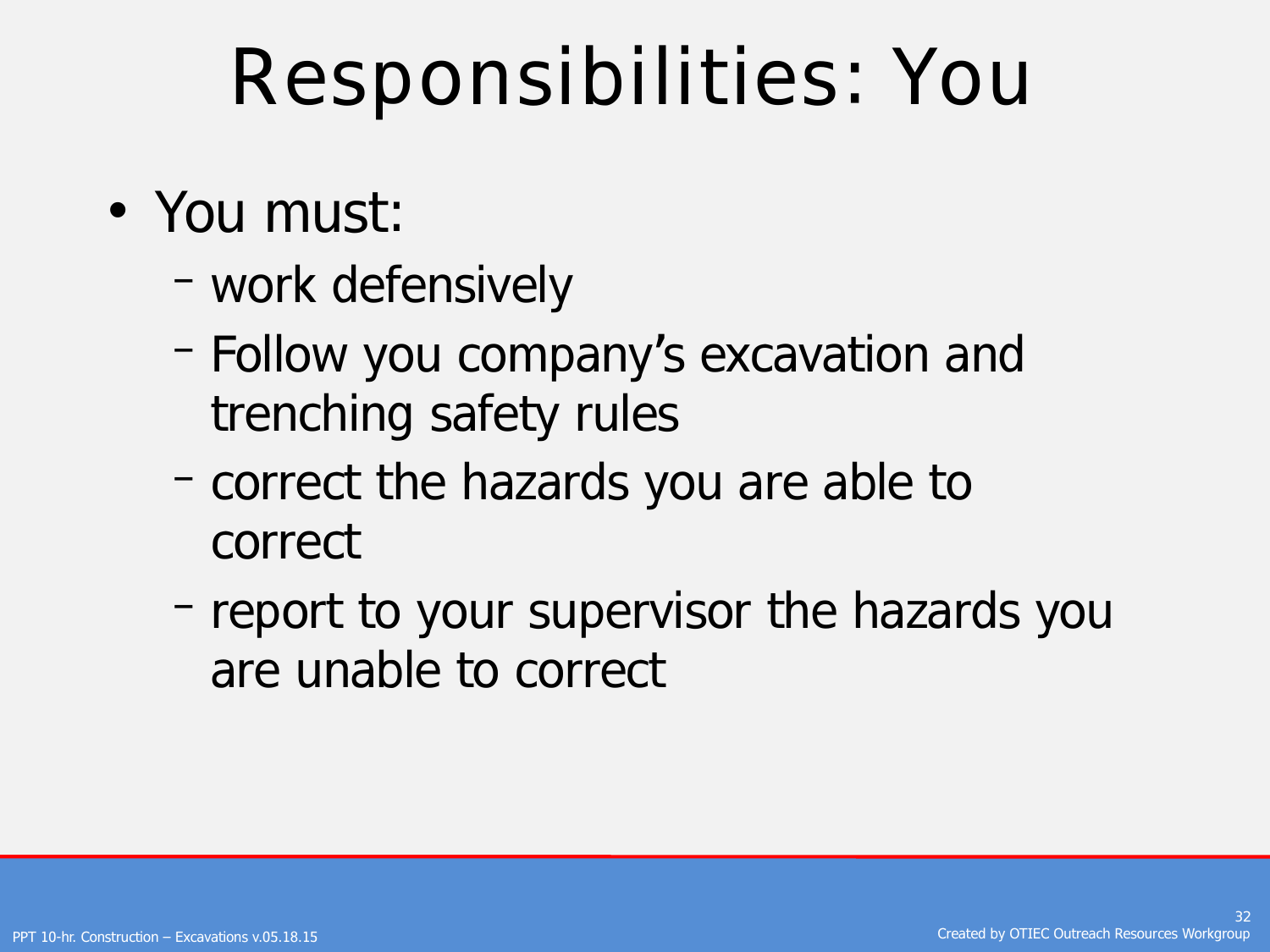

# Responsibilities: You
You must:
work defensively
Follow you company’s excavation and trenching safety rules
correct the hazards you are able to correct
report to your supervisor the hazards you are unable to correct